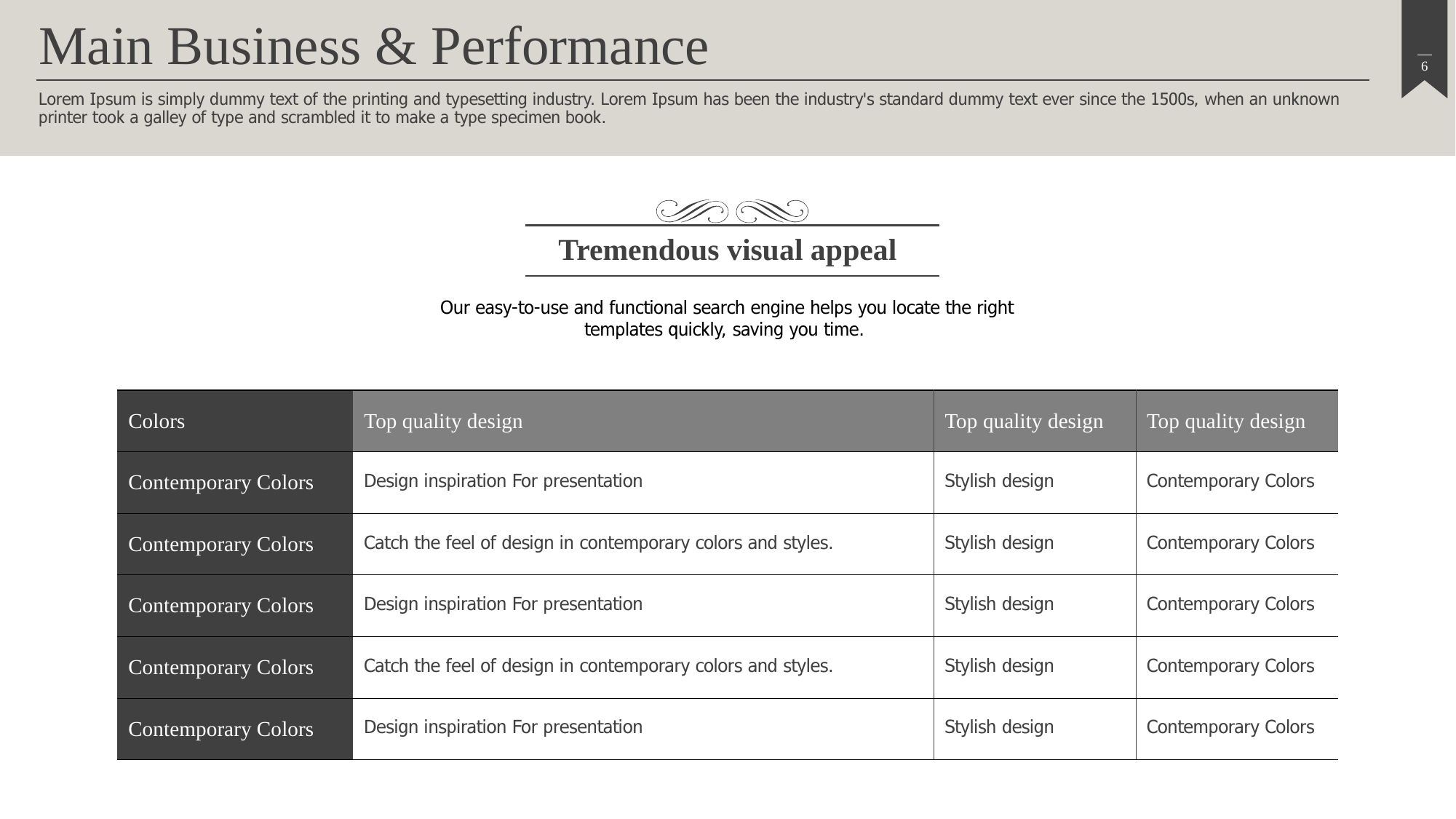

Main Business & Performance
Lorem Ipsum is simply dummy text of the printing and typesetting industry. Lorem Ipsum has been the industry's standard dummy text ever since the 1500s, when an unknown printer took a galley of type and scrambled it to make a type specimen book.

Tremendous visual appeal
Our easy-to-use and functional search engine helps you locate the right templates quickly, saving you time.
| Colors | Top quality design | Top quality design | Top quality design |
| --- | --- | --- | --- |
| Contemporary Colors | Design inspiration For presentation | Stylish design | Contemporary Colors |
| Contemporary Colors | Catch the feel of design in contemporary colors and styles. | Stylish design | Contemporary Colors |
| Contemporary Colors | Design inspiration For presentation | Stylish design | Contemporary Colors |
| Contemporary Colors | Catch the feel of design in contemporary colors and styles. | Stylish design | Contemporary Colors |
| Contemporary Colors | Design inspiration For presentation | Stylish design | Contemporary Colors |